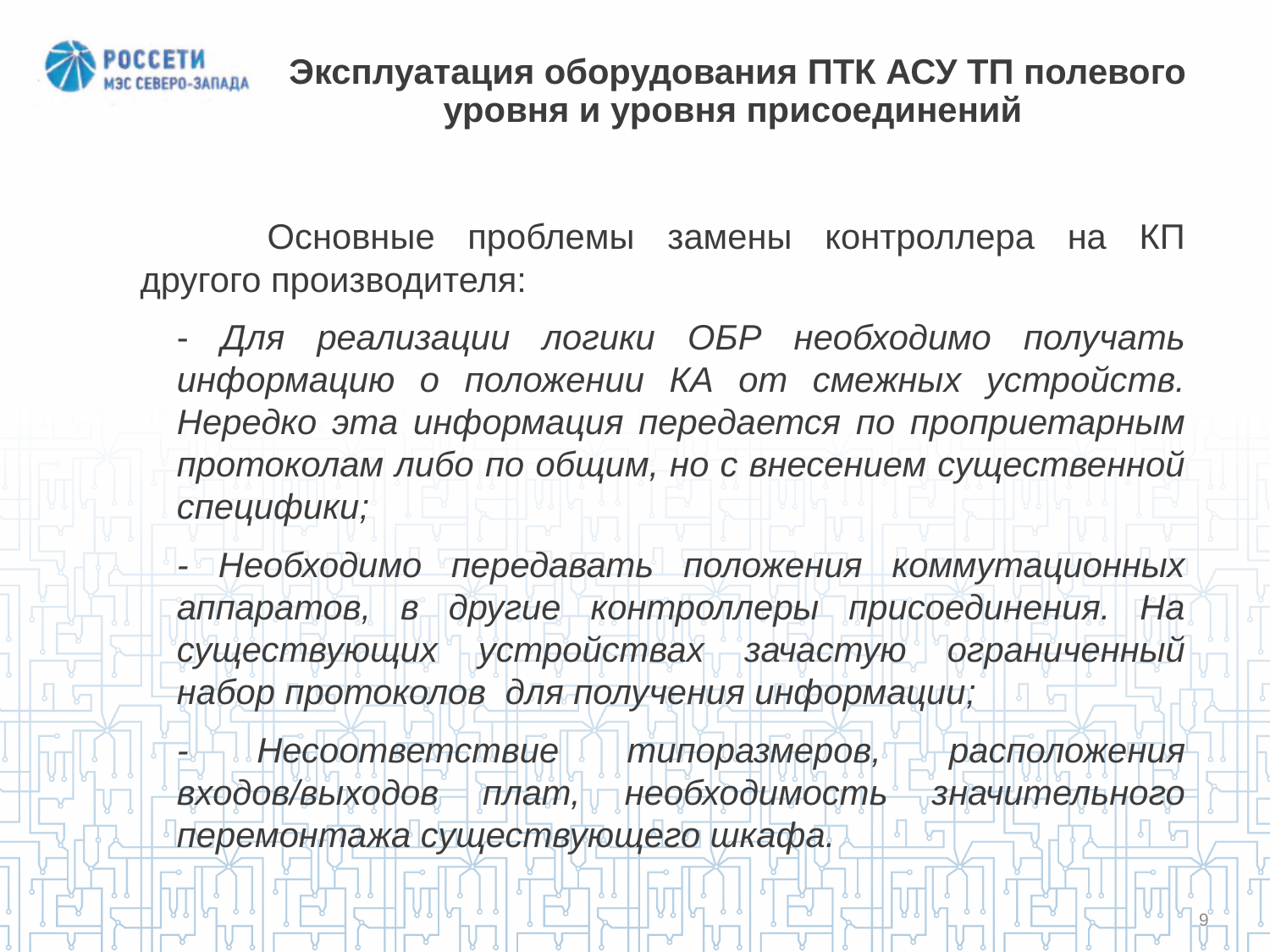

# Эксплуатация оборудования ПТК АСУ ТП полевого уровня и уровня присоединений

	Основные проблемы замены контроллера на КП другого производителя:
- Для реализации логики ОБР необходимо получать информацию о положении КА от смежных устройств. Нередко эта информация передается по проприетарным протоколам либо по общим, но с внесением существенной специфики;
- Необходимо передавать положения коммутационных аппаратов, в другие контроллеры присоединения. На существующих устройствах зачастую ограниченный набор протоколов  для получения информации;
- Несоответствие типоразмеров, расположения входов/выходов плат, необходимость значительного перемонтажа существующего шкафа.